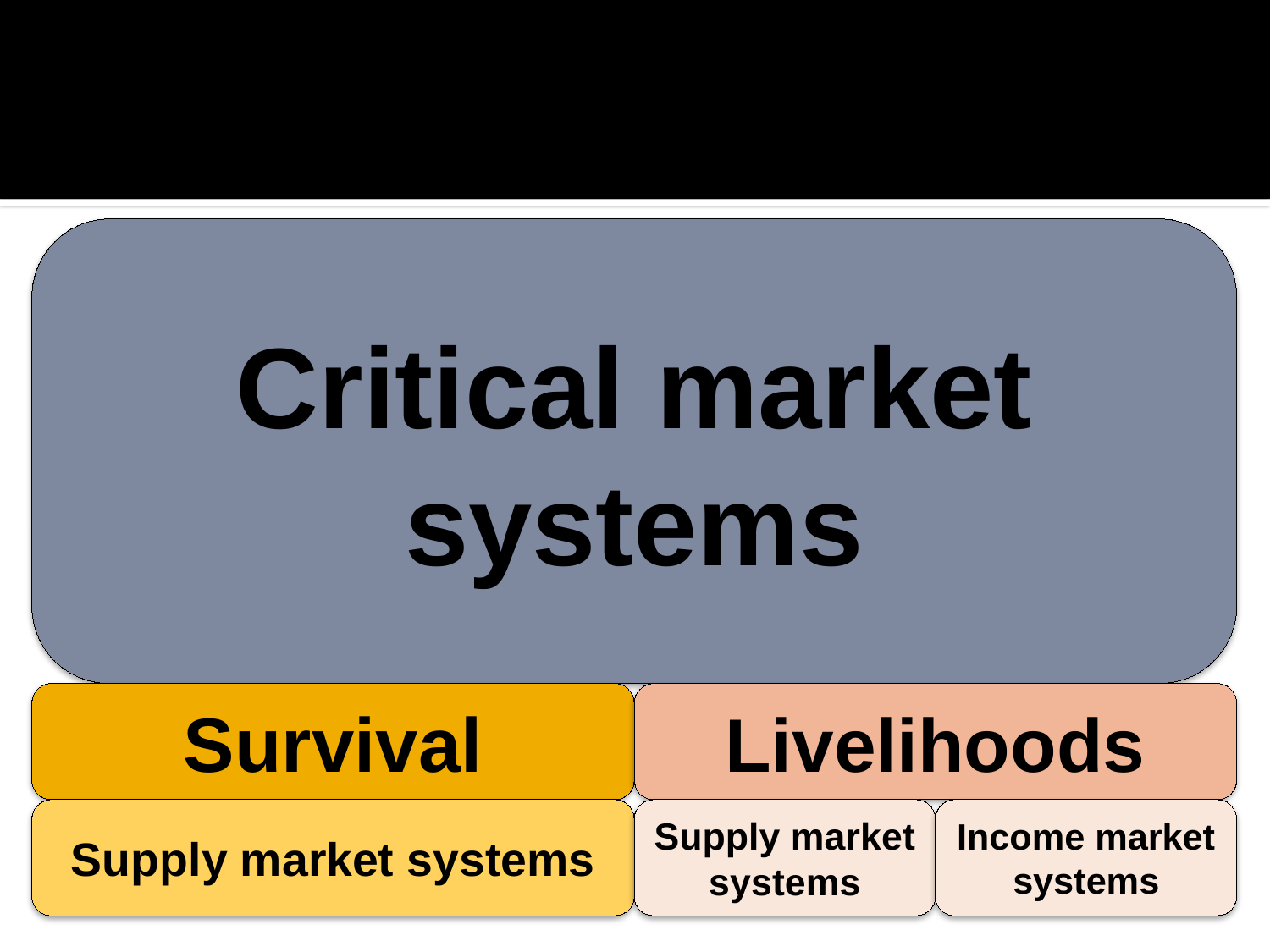

Survival
Supply market systems
Income market systems
Critical market systems
Supply market systems
Livelihoods